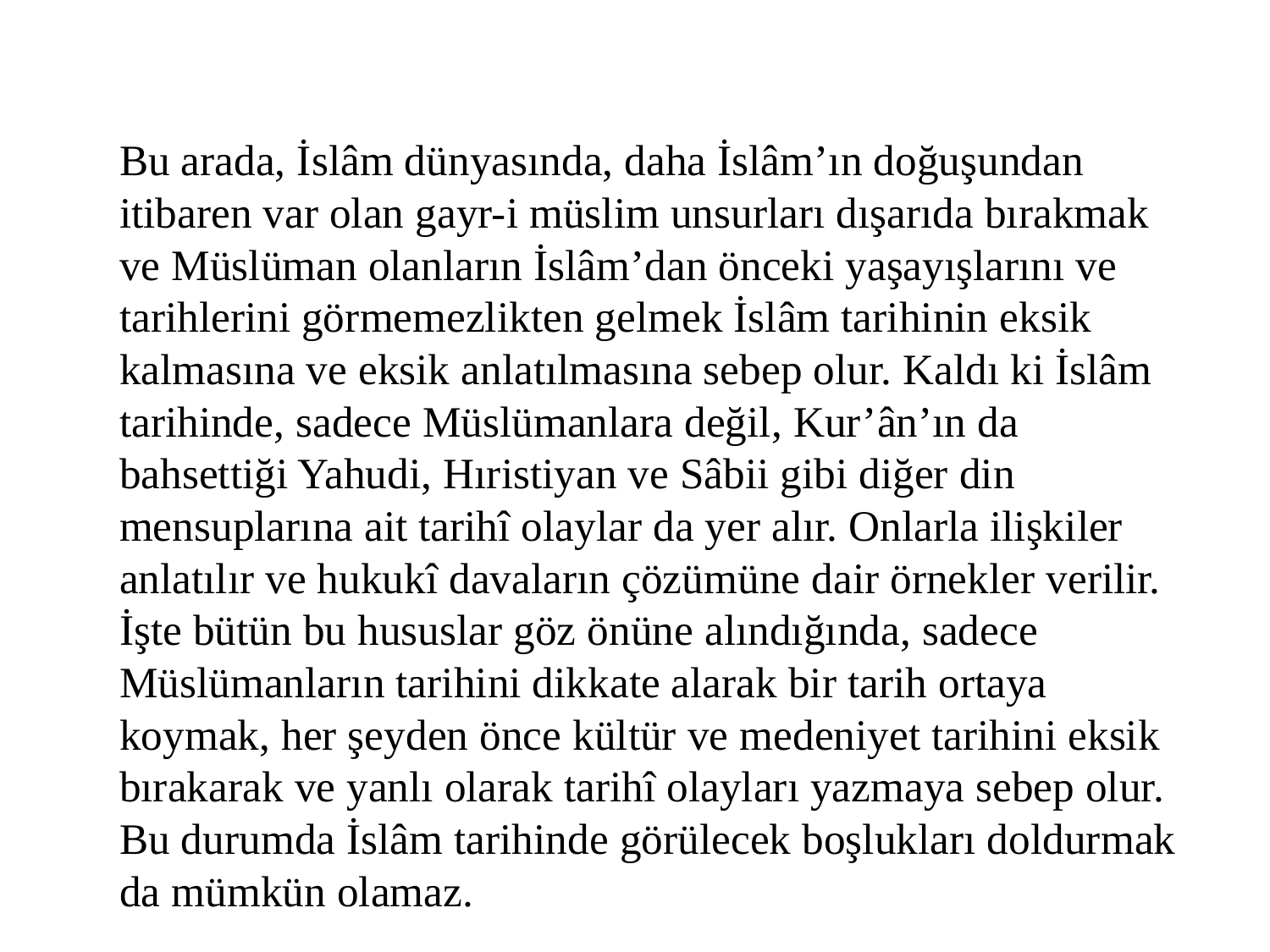

Bu arada, İslâm dünyasında, daha İslâm’ın doğuşundan itibaren var olan gayr-i müslim unsurları dışarıda bırakmak ve Müslüman olanların İslâm’dan önceki yaşayışlarını ve tarihlerini görmemezlikten gelmek İslâm tarihinin eksik kalmasına ve eksik anlatılmasına sebep olur. Kaldı ki İslâm tarihinde, sadece Müslümanlara değil, Kur’ân’ın da bahsettiği Yahudi, Hıristiyan ve Sâbii gibi diğer din mensuplarına ait tarihî olaylar da yer alır. Onlarla ilişkiler anlatılır ve hukukî davaların çözümüne dair örnekler verilir. İşte bütün bu hususlar göz önüne alındığında, sadece Müslümanların tarihini dikkate alarak bir tarih ortaya koymak, her şeyden önce kültür ve medeniyet tarihini eksik bırakarak ve yanlı olarak tarihî olayları yazmaya sebep olur. Bu durumda İslâm tarihinde görülecek boşlukları doldurmak da mümkün olamaz.